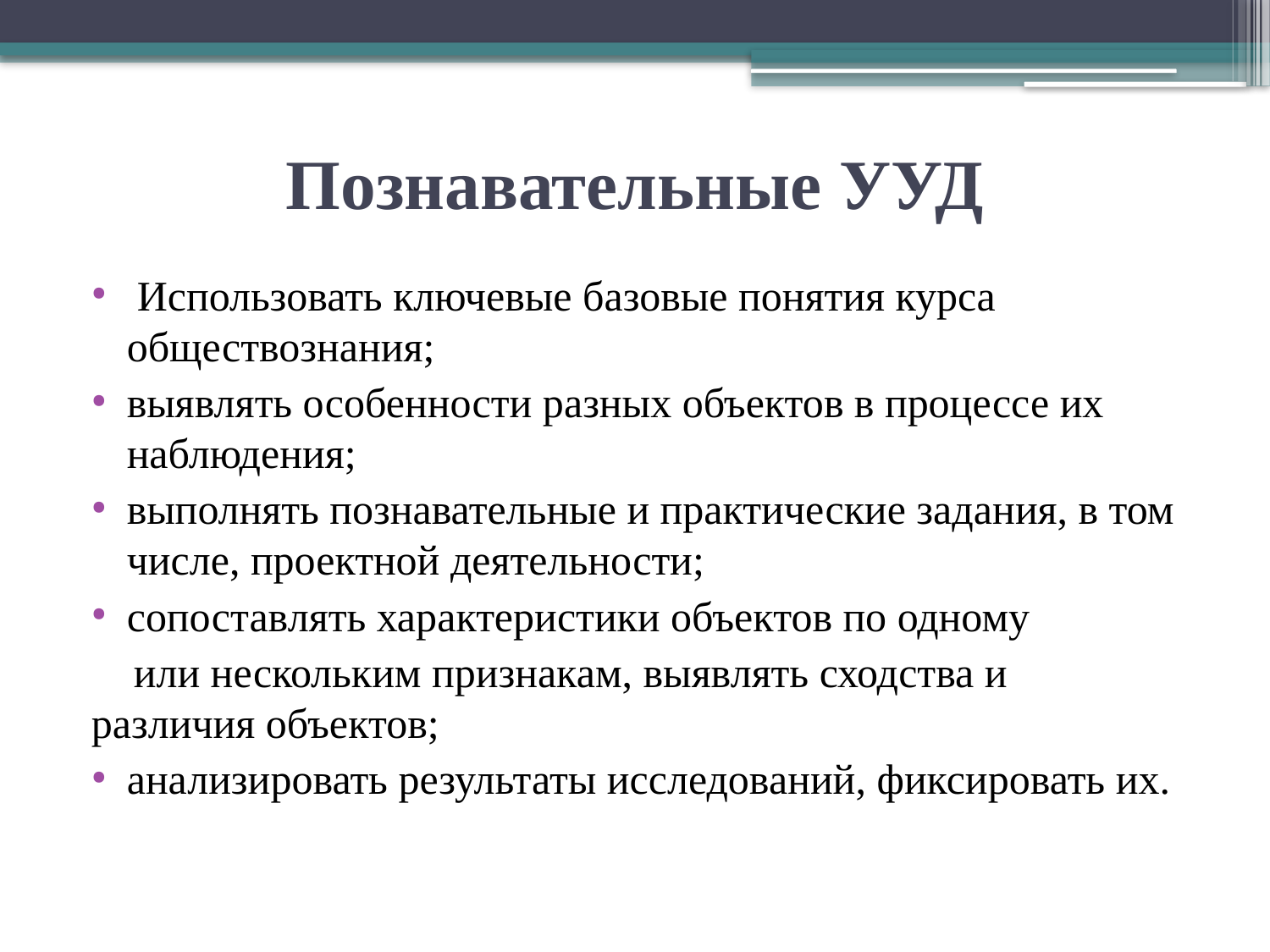

# Познавательные УУД

 Использовать ключевые базовые понятия курса обществознания;
выявлять особенности разных объектов в процессе их наблюдения;
выполнять познавательные и практические задания, в том числе, проектной деятельности;
сопоставлять характеристики объектов по одному
    или нескольким признакам, выявлять сходства и   различия объектов;
анализировать результаты исследований, фиксировать их.